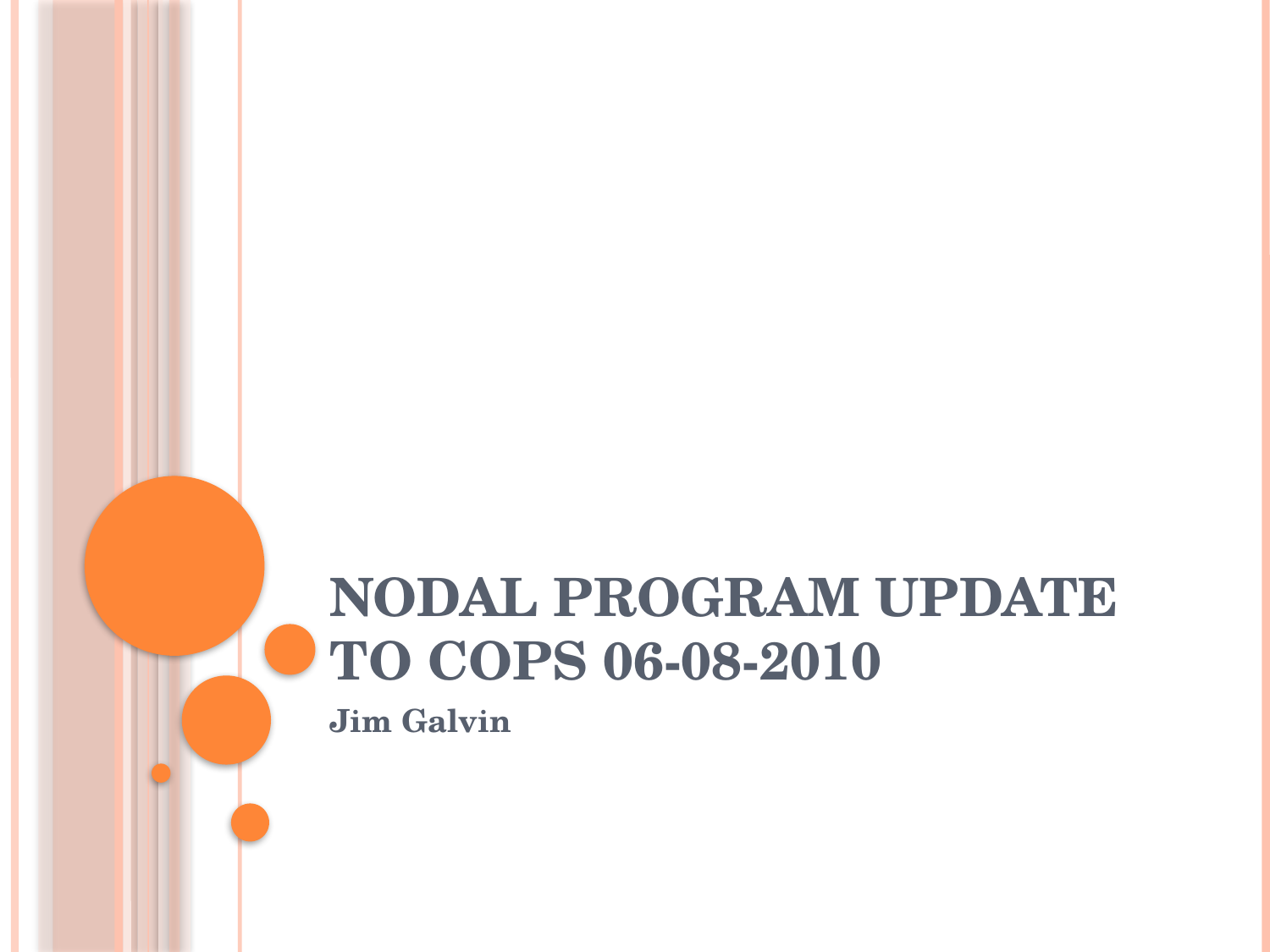

# Nodal Program Update to Cops 06-08-2010
Jim Galvin